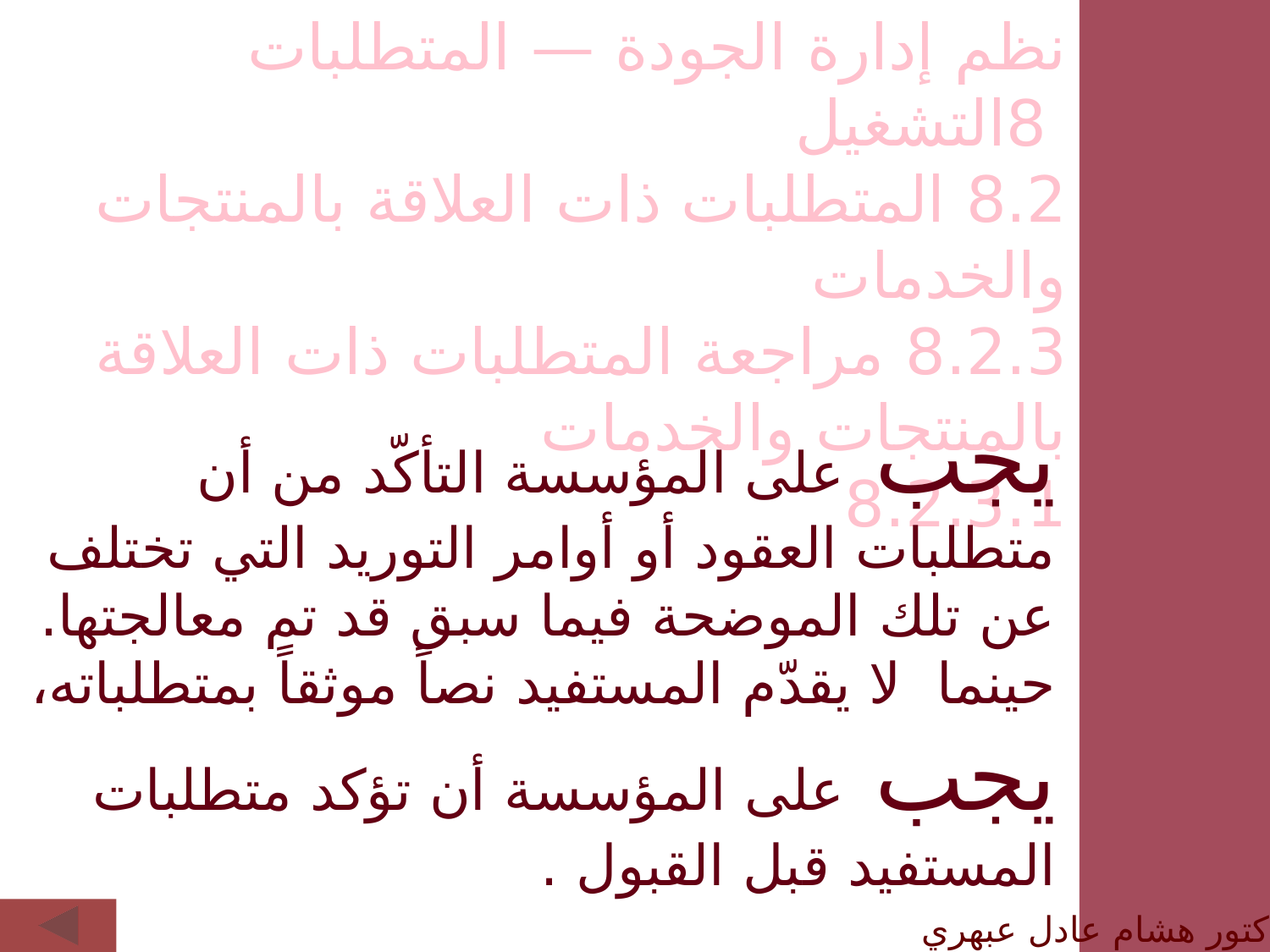

نظم إدارة الجودة — المتطلبات
 8التشغيل
8.2 المتطلبات ذات العلاقة بالمنتجات والخدمات
8.2.3 مراجعة المتطلبات ذات العلاقة بالمنتجات والخدمات
8.2.3.1

يجب على المؤسسة التأكّد من أن متطلبات العقود أو أوامر التوريد التي تختلف عن تلك الموضحة فيما سبق قد تم معالجتها.
حينما  لا يقدّم المستفيد نصاً موثقاً بمتطلباته، يجب على المؤسسة أن تؤكد متطلبات المستفيد قبل القبول .

الدكتور هشام عادل عبهري